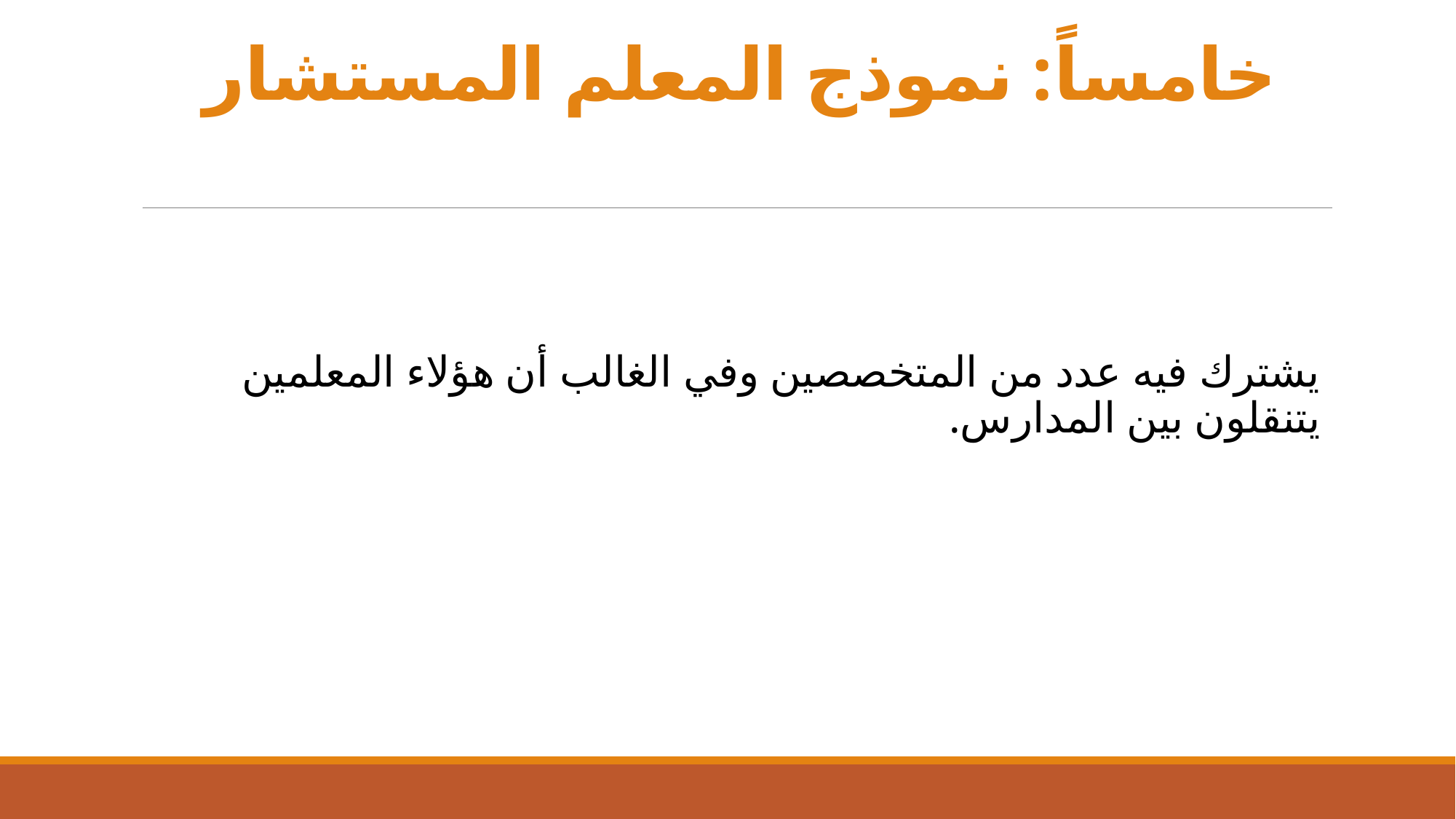

# خامساً: نموذج المعلم المستشار

يشترك فيه عدد من المتخصصين وفي الغالب أن هؤلاء المعلمين يتنقلون بين المدارس.